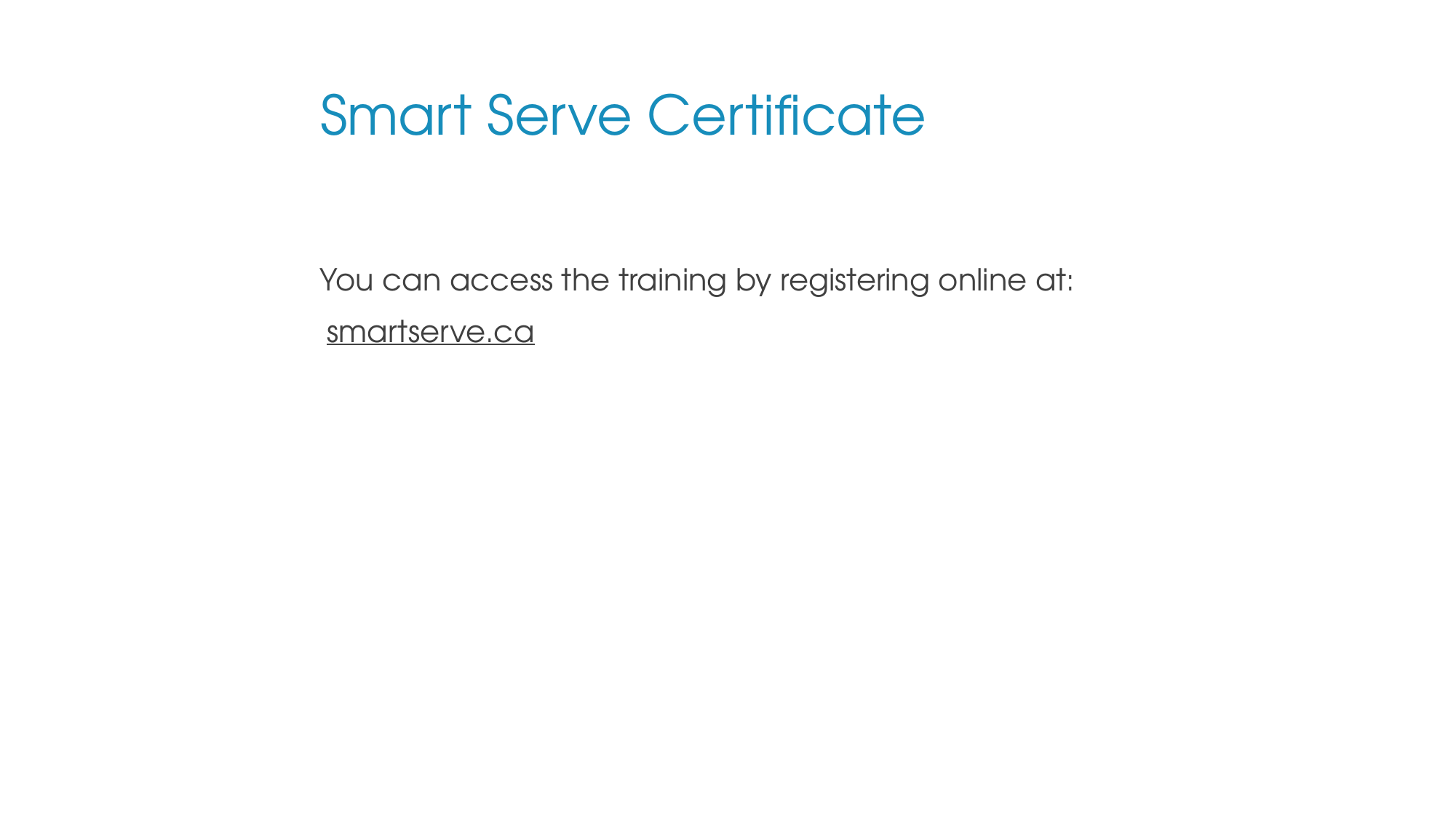

# Smart Serve Certificate
You can access the training by registering online at:
smartserve.ca